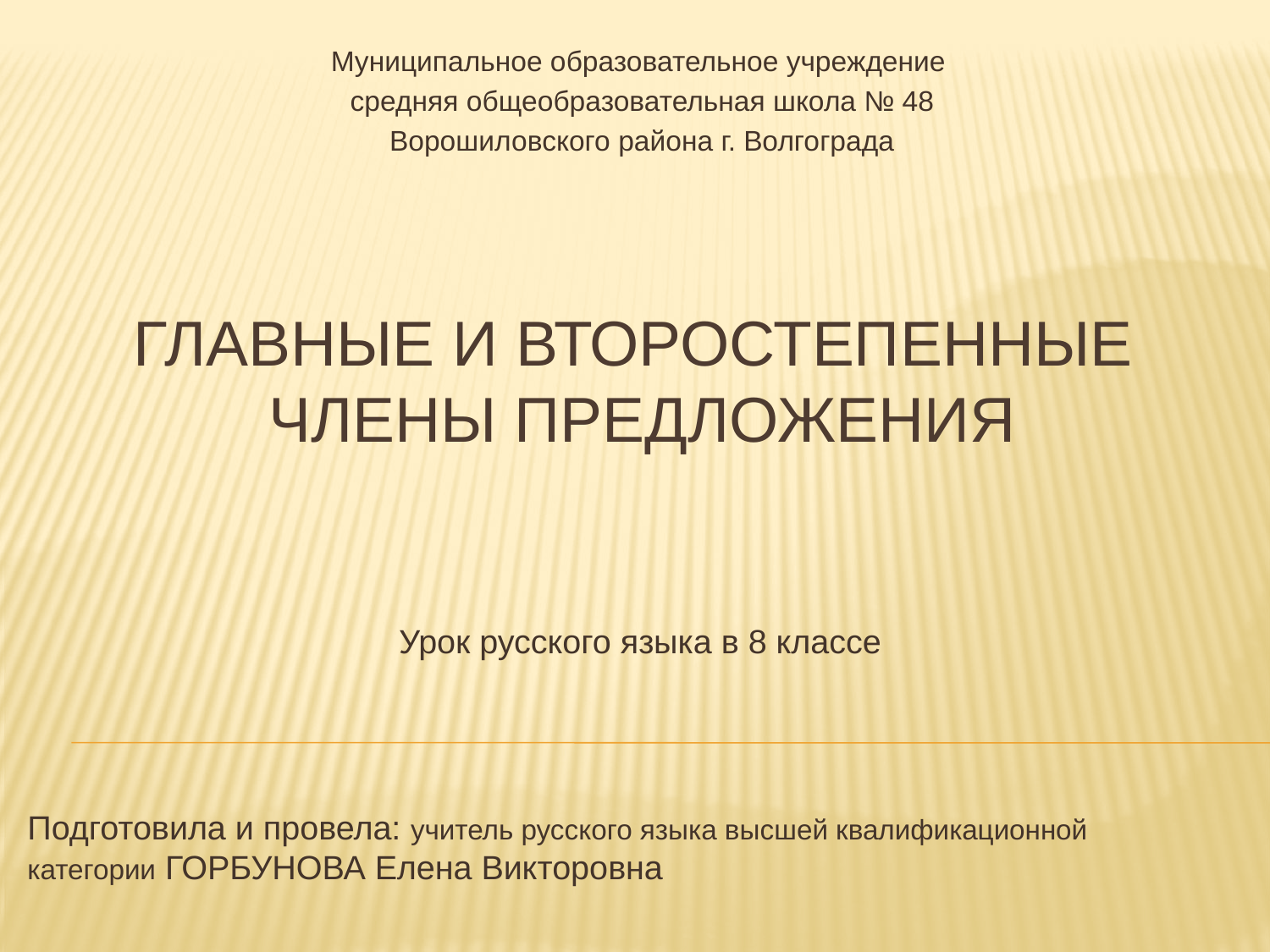

Муниципальное образовательное учреждение
средняя общеобразовательная школа № 48
Ворошиловского района г. Волгограда
# ГЛАВНЫЕ И ВТОРОСТЕПЕННЫЕ ЧЛЕНЫ ПРЕДЛОЖЕНИЯ
Урок русского языка в 8 классе
Подготовила и провела: учитель русского языка высшей квалификационной категории ГОРБУНОВА Елена Викторовна